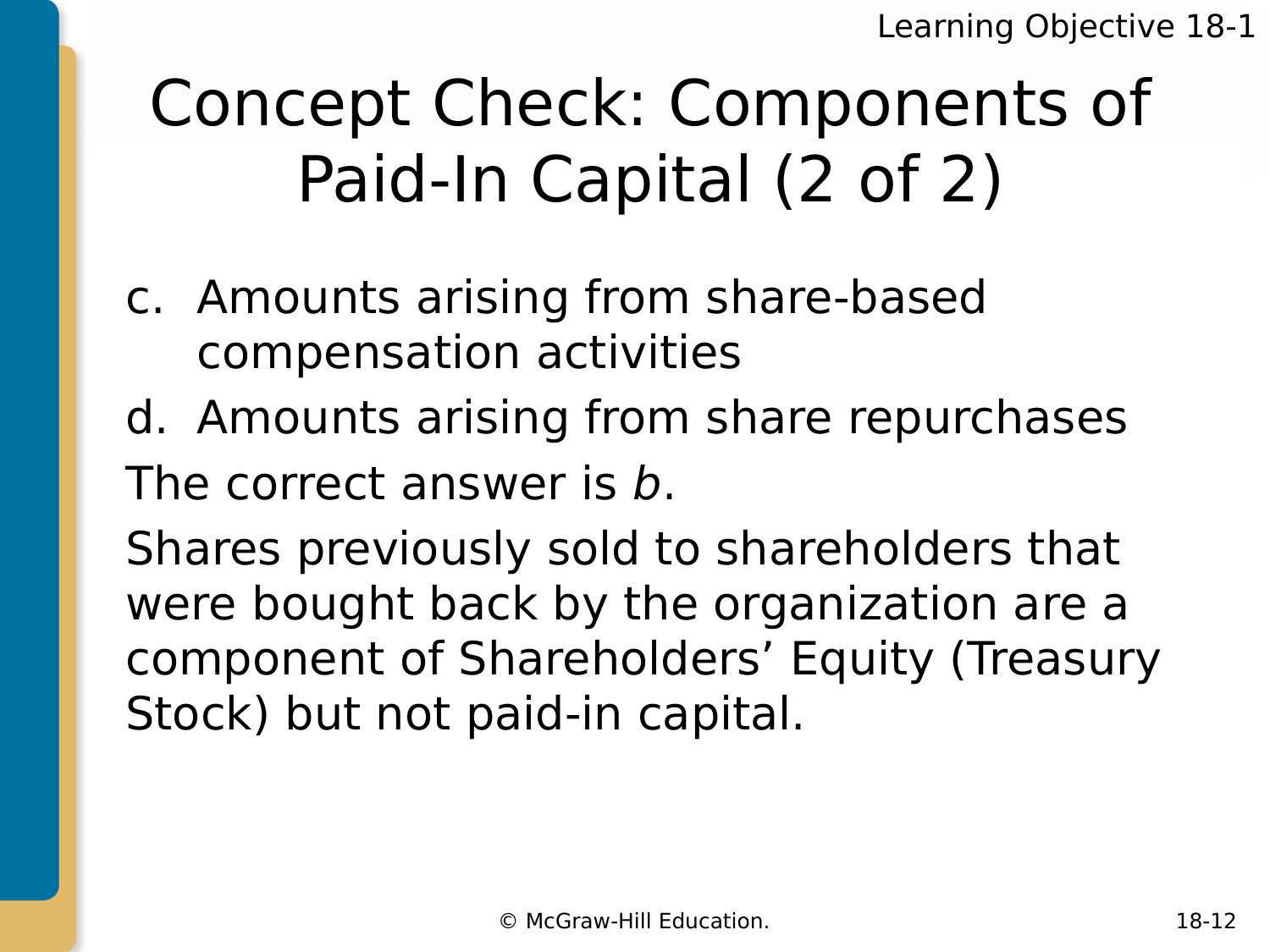

Learning Objective 18-1
# Concept Check: Components of Paid-In Capital (2 of 2)
Amounts arising from share-based compensation activities
Amounts arising from share repurchases
The correct answer is b.
Shares previously sold to shareholders that were bought back by the organization are a component of Shareholders’ Equity (Treasury Stock) but not paid-in capital.